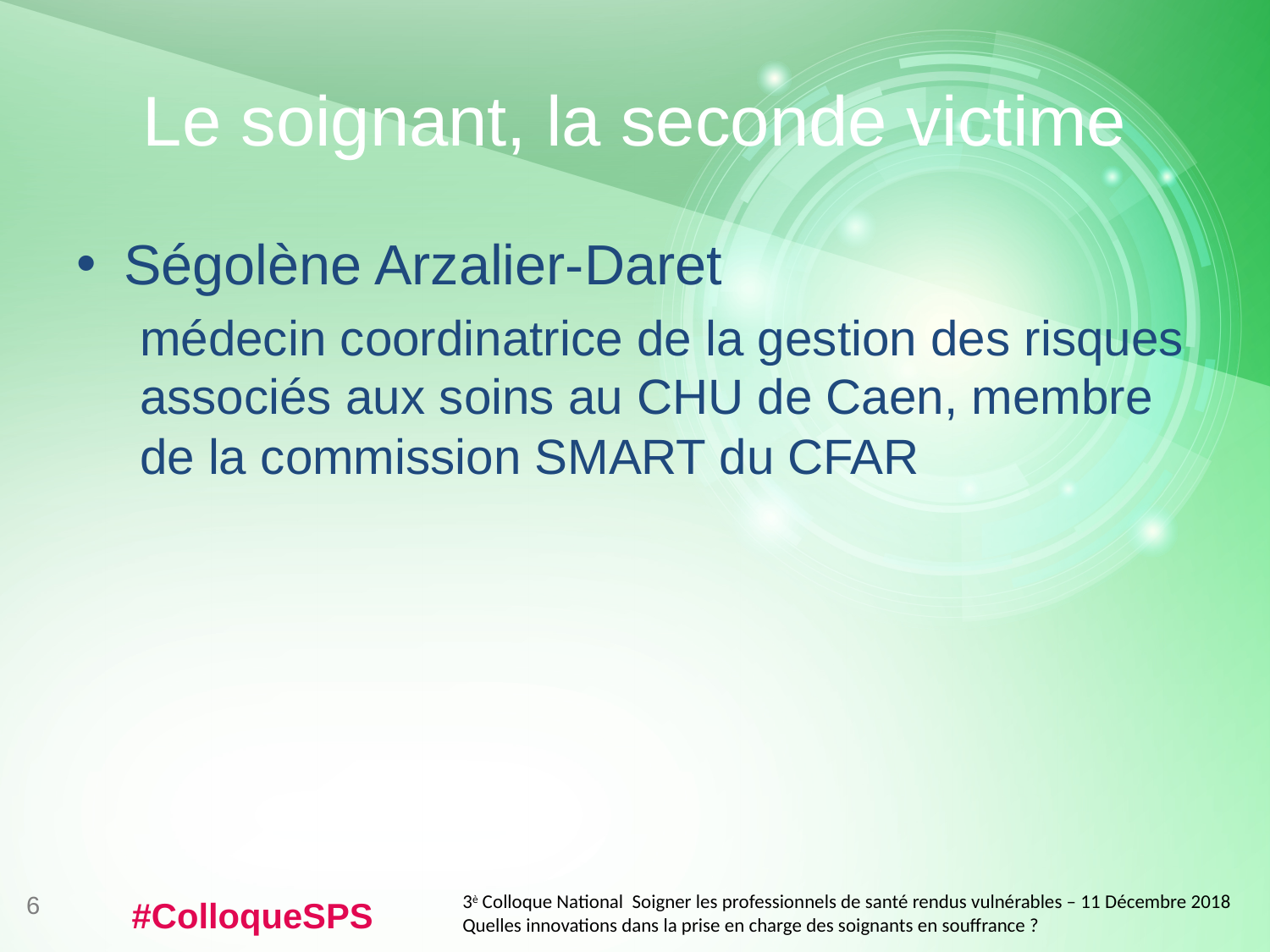

# Le soignant, la seconde victime
Ségolène Arzalier-Daret
médecin coordinatrice de la gestion des risques associés aux soins au CHU de Caen, membre de la commission SMART du CFAR
3è Colloque National  Soigner les professionnels de santé rendus vulnérables – 11 Décembre 2018
Quelles innovations dans la prise en charge des soignants en souffrance ?
6
#ColloqueSPS